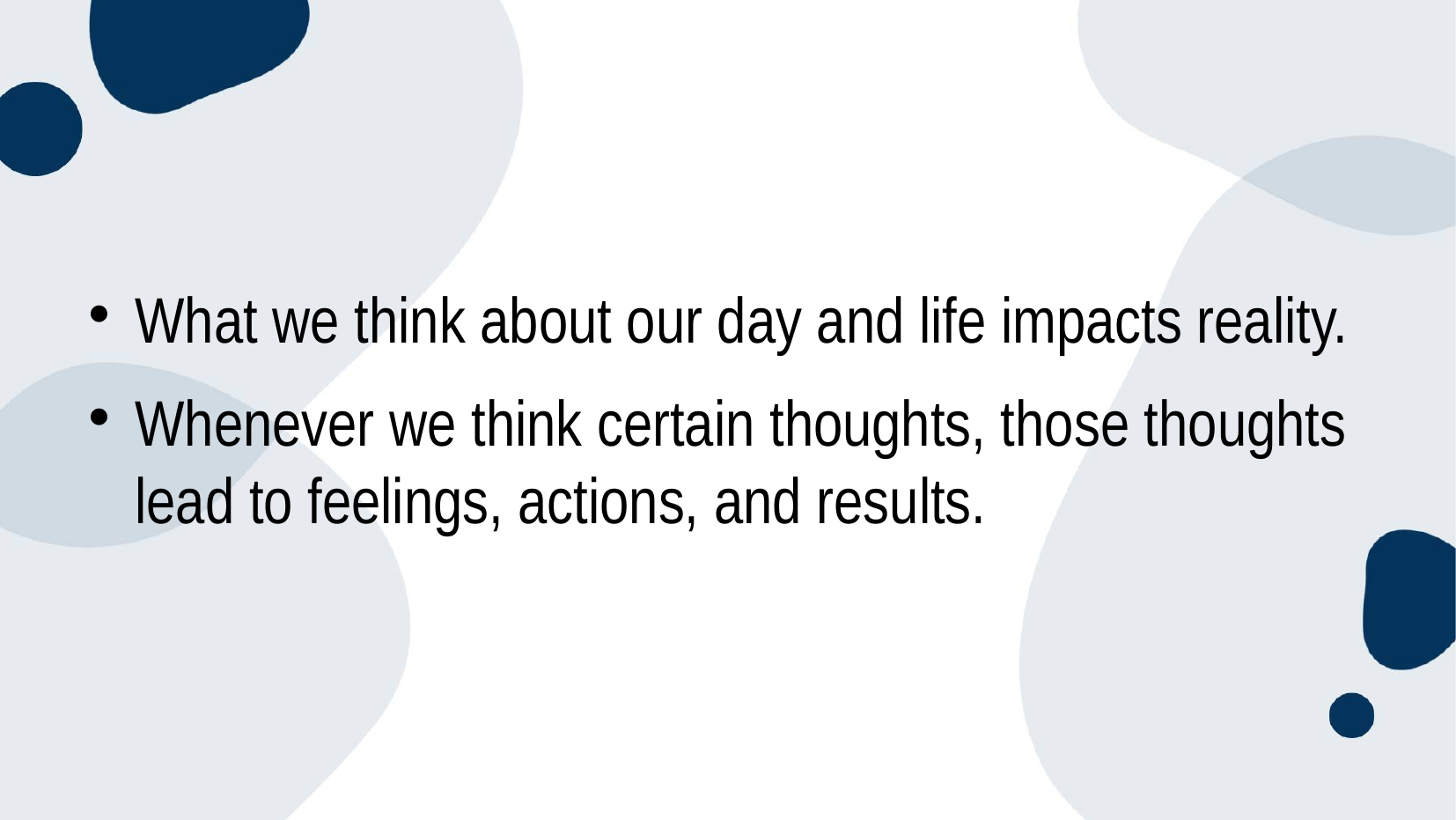

What we think about our day and life impacts reality.
Whenever we think certain thoughts, those thoughts lead to feelings, actions, and results.